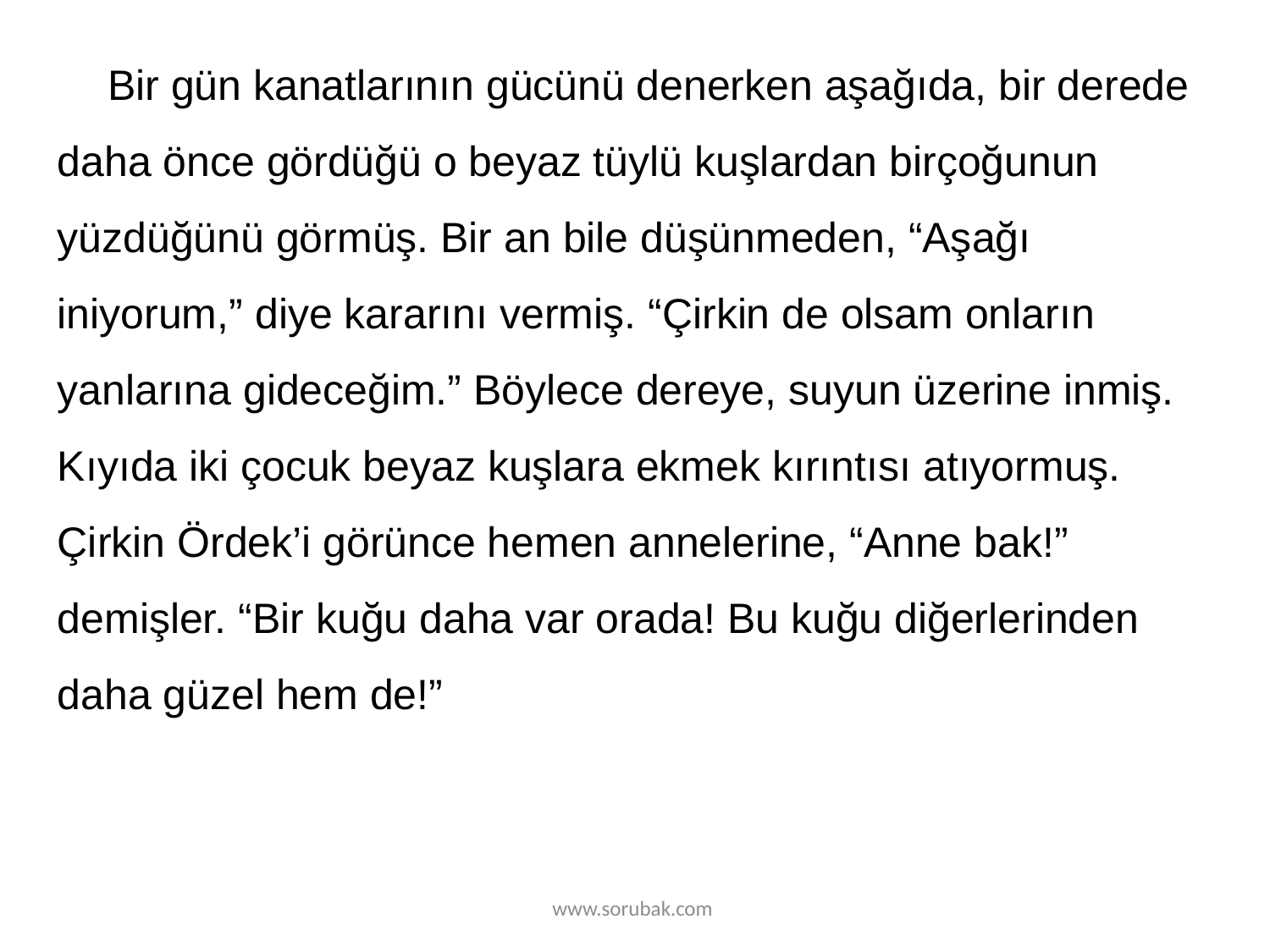

Bir gün kanatlarının gücünü denerken aşağıda, bir derede daha önce gördüğü o beyaz tüylü kuşlardan birçoğunun yüzdüğünü görmüş. Bir an bile düşünmeden, “Aşağı iniyorum,” diye kararını vermiş. “Çirkin de olsam onların yanlarına gideceğim.” Böylece dereye, suyun üzerine inmiş. Kıyıda iki çocuk beyaz kuşlara ekmek kırıntısı atıyormuş. Çirkin Ördek’i görünce hemen annelerine, “Anne bak!” demişler. “Bir kuğu daha var orada! Bu kuğu diğerlerinden daha güzel hem de!”
www.sorubak.com